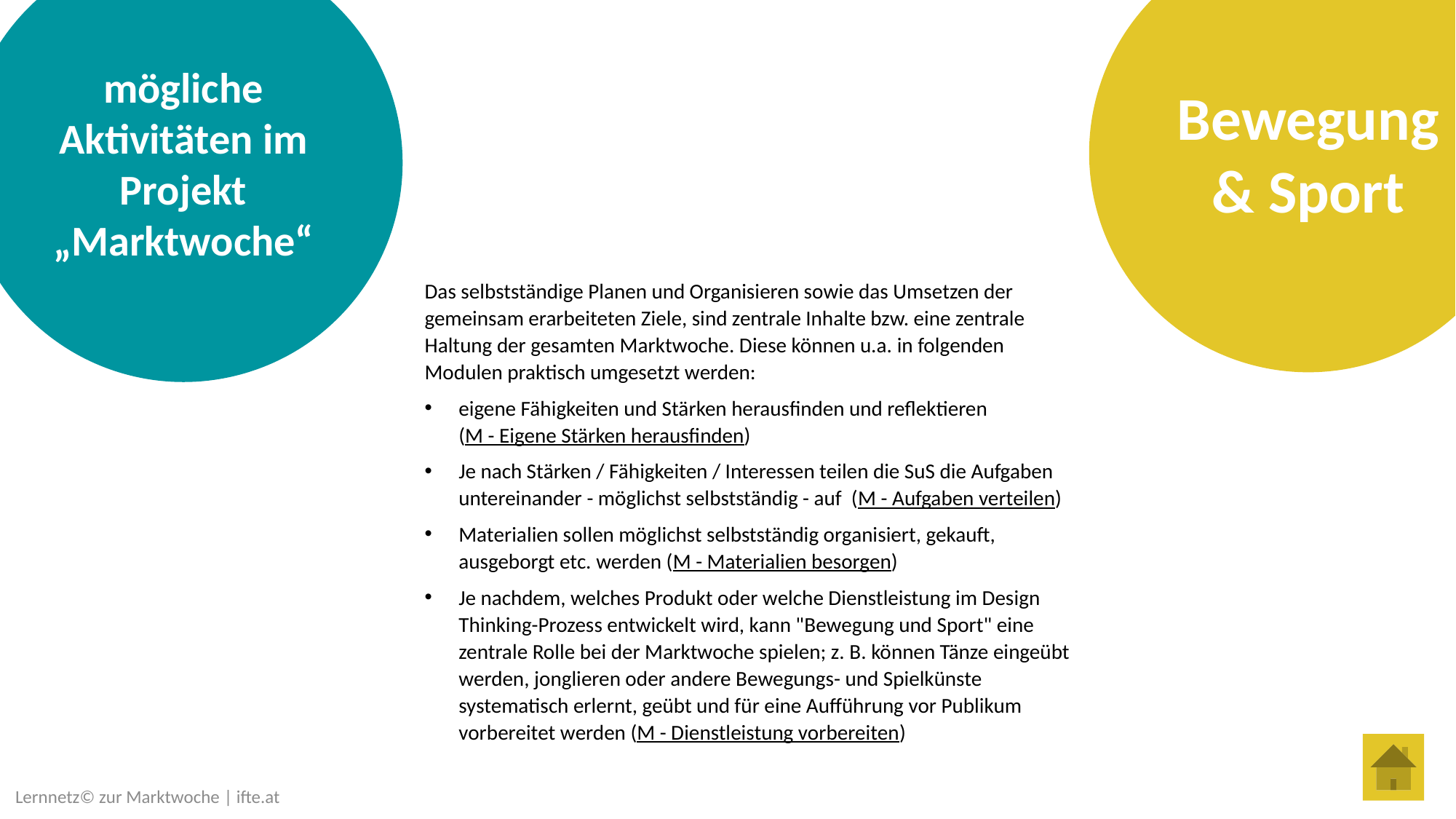

Bewegung & Sport
Bezug zum Lehrplan
mögliche Aktivitäten im Projekt „Marktwoche“
Das selbstständige Planen und Organisieren sowie das Umsetzen der gemeinsam erarbeiteten Ziele, sind zentrale Inhalte bzw. eine zentrale Haltung der gesamten Marktwoche. Diese können u.a. in folgenden Modulen praktisch umgesetzt werden:
eigene Fähigkeiten und Stärken herausfinden und reflektieren
(M - Eigene Stärken herausfinden)
Je nach Stärken / Fähigkeiten / Interessen teilen die SuS die Aufgaben untereinander - möglichst selbstständig - auf  (M - Aufgaben verteilen)
Materialien sollen möglichst selbstständig organisiert, gekauft, ausgeborgt etc. werden (M - Materialien besorgen)
Je nachdem, welches Produkt oder welche Dienstleistung im Design Thinking-Prozess entwickelt wird, kann "Bewegung und Sport" eine zentrale Rolle bei der Marktwoche spielen; z. B. können Tänze eingeübt werden, jonglieren oder andere Bewegungs- und Spielkünste systematisch erlernt, geübt und für eine Aufführung vor Publikum vorbereitet werden (M - Dienstleistung vorbereiten)
Übernahme von vorgegebenen und Entwicklung von persönlichen Zielvorstellungen sowie Ausbildung entsprechender Handlungsbereitschaft
systematisches Erlernen, Üben, Variieren und Verbessern sowohl im Rahmen von offenen (u. a. erfahrungsorientierten, kooperativen, spielerischen und projektorientierten) Lernangeboten und -formen mit selbstständigen Erarbeitungsphasen als auch in geschlossenen, instruktiven Vermittlungsformen
Methodenkompetenz: umfasst das Wissen und Interesse, bewegungs- und sportbezogene Lernprozesse und Lernarrangements ("Lernen lernen") zu verstehen, zu planen, zu organisieren, durchzuführen und auszuwerten
einfache Grundelemente gestalterischer Bewegungsformen in den Bereichen Gymnastik, Tanz und Bewegungskünste ausführen
Gymnastik, Tanz und Bewegungskünste: einfache Tanzelemente variieren und kombinieren
Gruppenziele in kleinen Gruppen definieren
geeignete individuelle Ziele setzen sowie Kriterien zur Zielerreichung festlegen

Lernnetz© zur Marktwoche | ifte.at